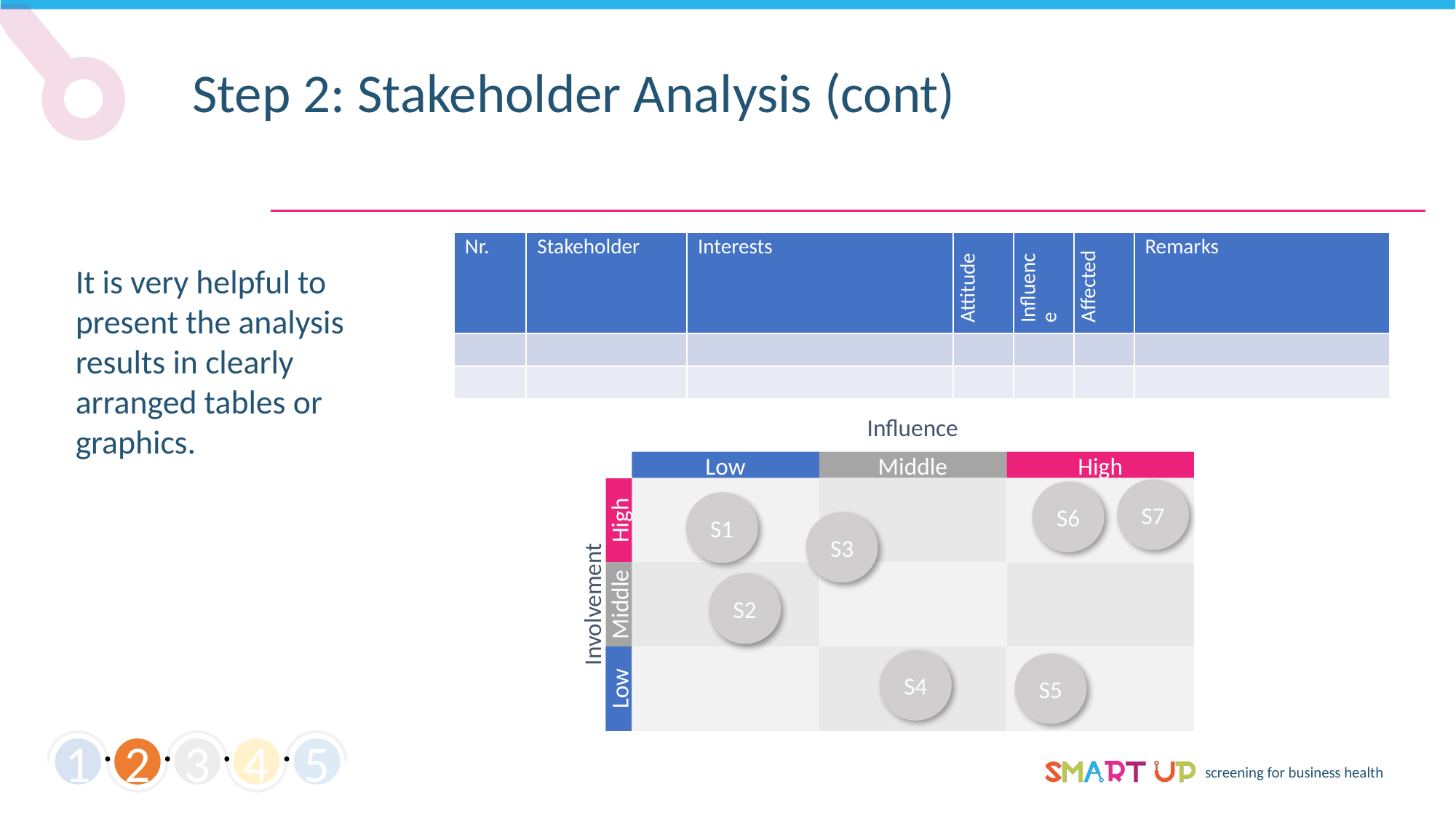

Step 2: Stakeholder Analysis (cont)
| Nr. | Stakeholder | Interests | Attitude | Influence | Affected | Remarks |
| --- | --- | --- | --- | --- | --- | --- |
|  |  |  |  |  |  |  |
|  |  |  |  |  |  |  |
It is very helpful to present the analysis results in clearly arranged tables or graphics.
Influence
Low
Middle
High

S7
S6
S1
High
S3

S2
Involvement
Middle

S4
S5
Low
1
2
3
4
5